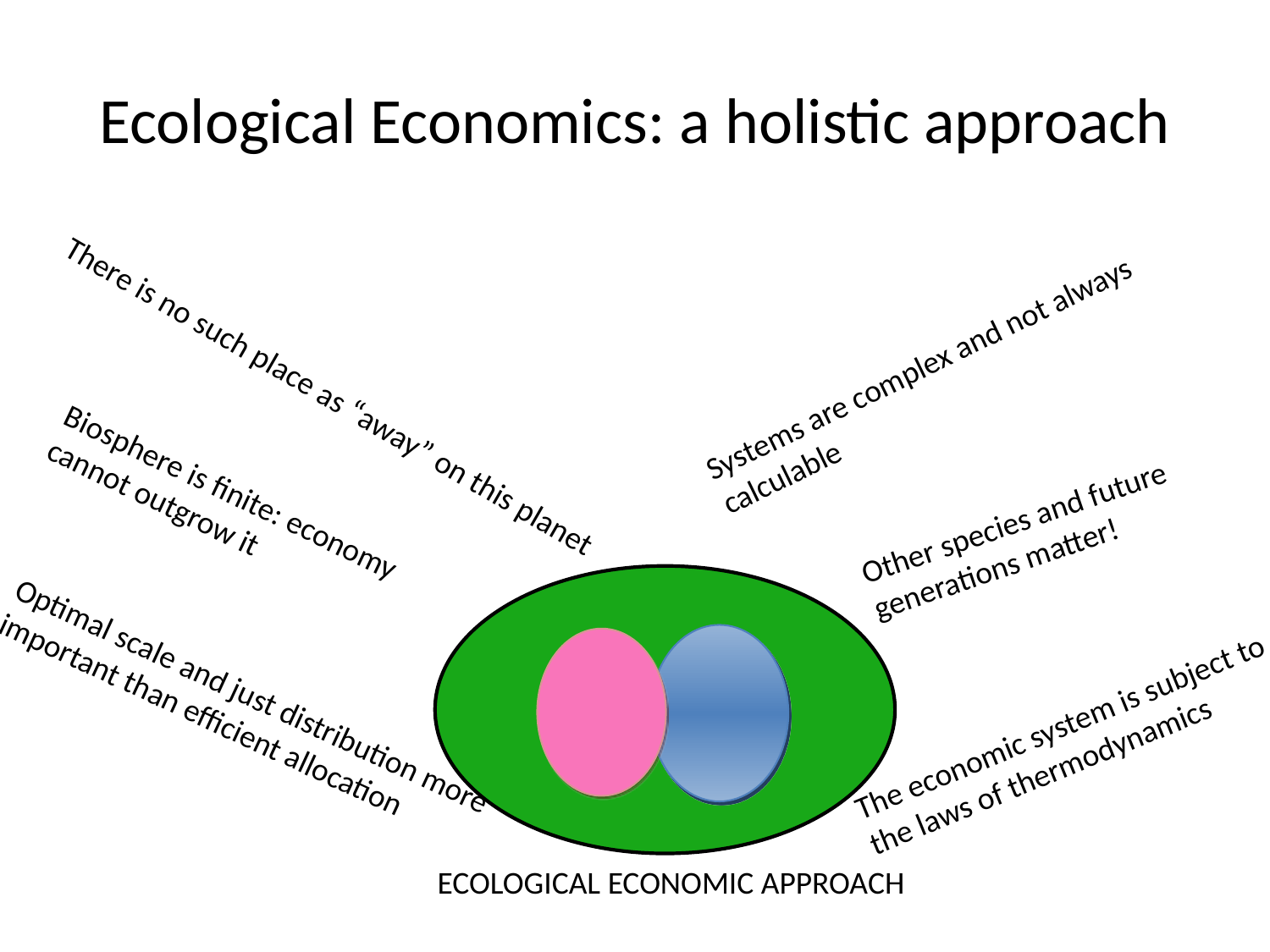

# Ecological Economics: a holistic approach
Systems are complex and not always calculable
There is no such place as “away” on this planet
Biosphere is finite: economy cannot outgrow it
Other species and future generations matter!

Optimal scale and just distribution more important than efficient allocation
The economic system is subject to the laws of thermodynamics
ECOLOGICAL ECONOMIC APPROACH